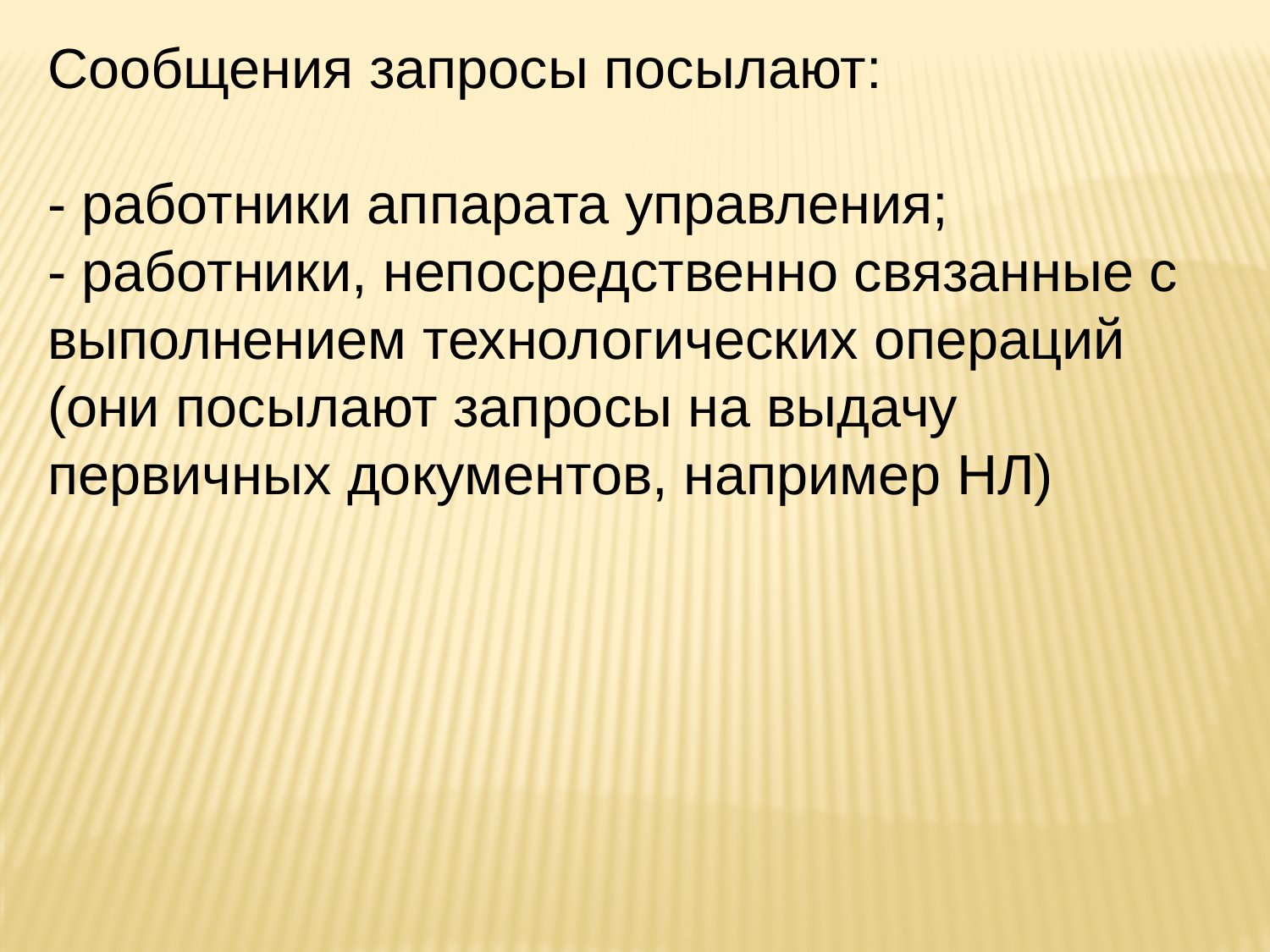

Сообщения запросы посылают:

- работники аппарата управления;
- работники, непосредственно связанные с выполнением технологических операций (они посылают запросы на выдачу первичных документов, например НЛ)